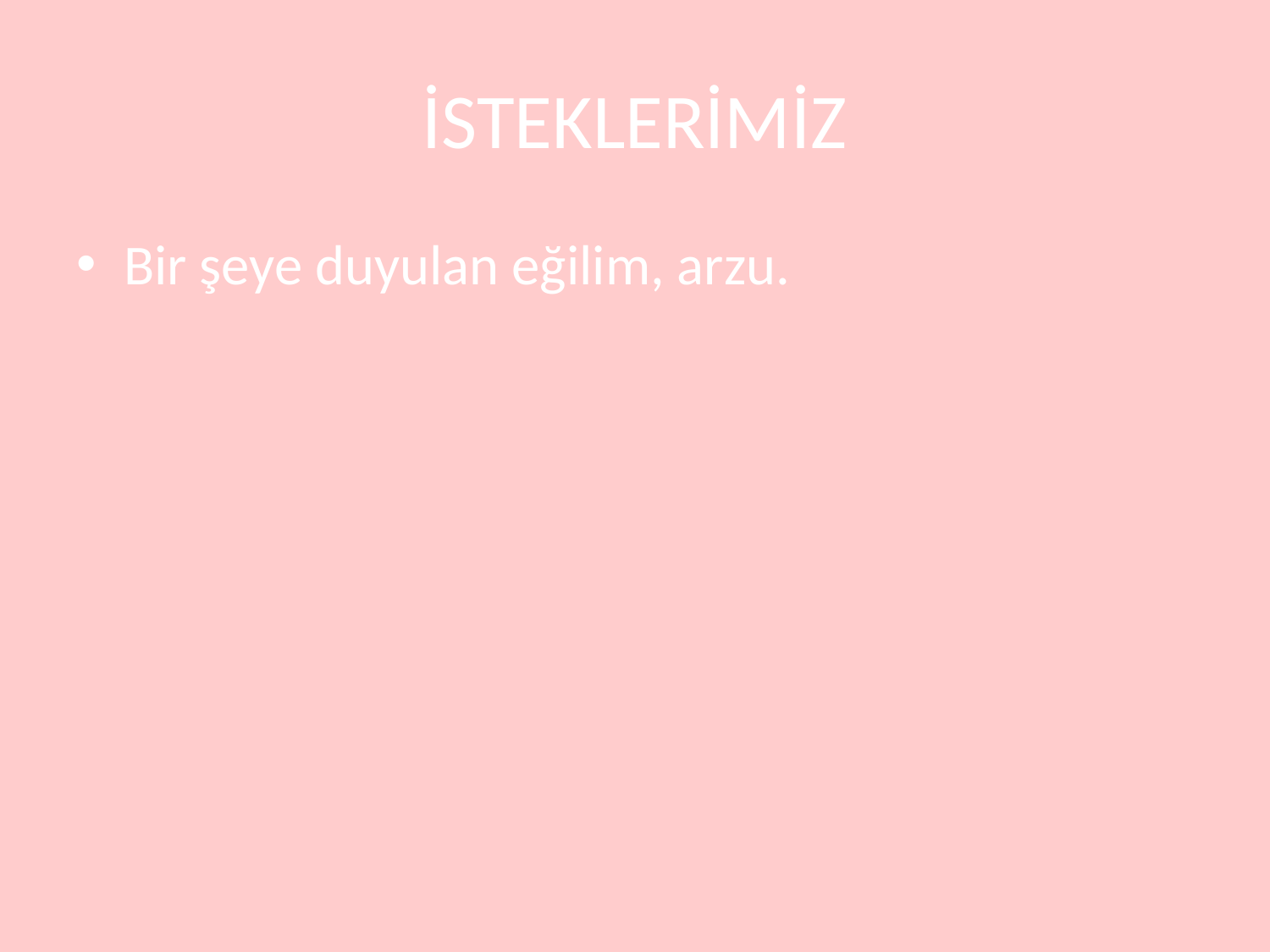

# İSTEKLERİMİZ
Bir şeye duyulan eğilim, arzu.